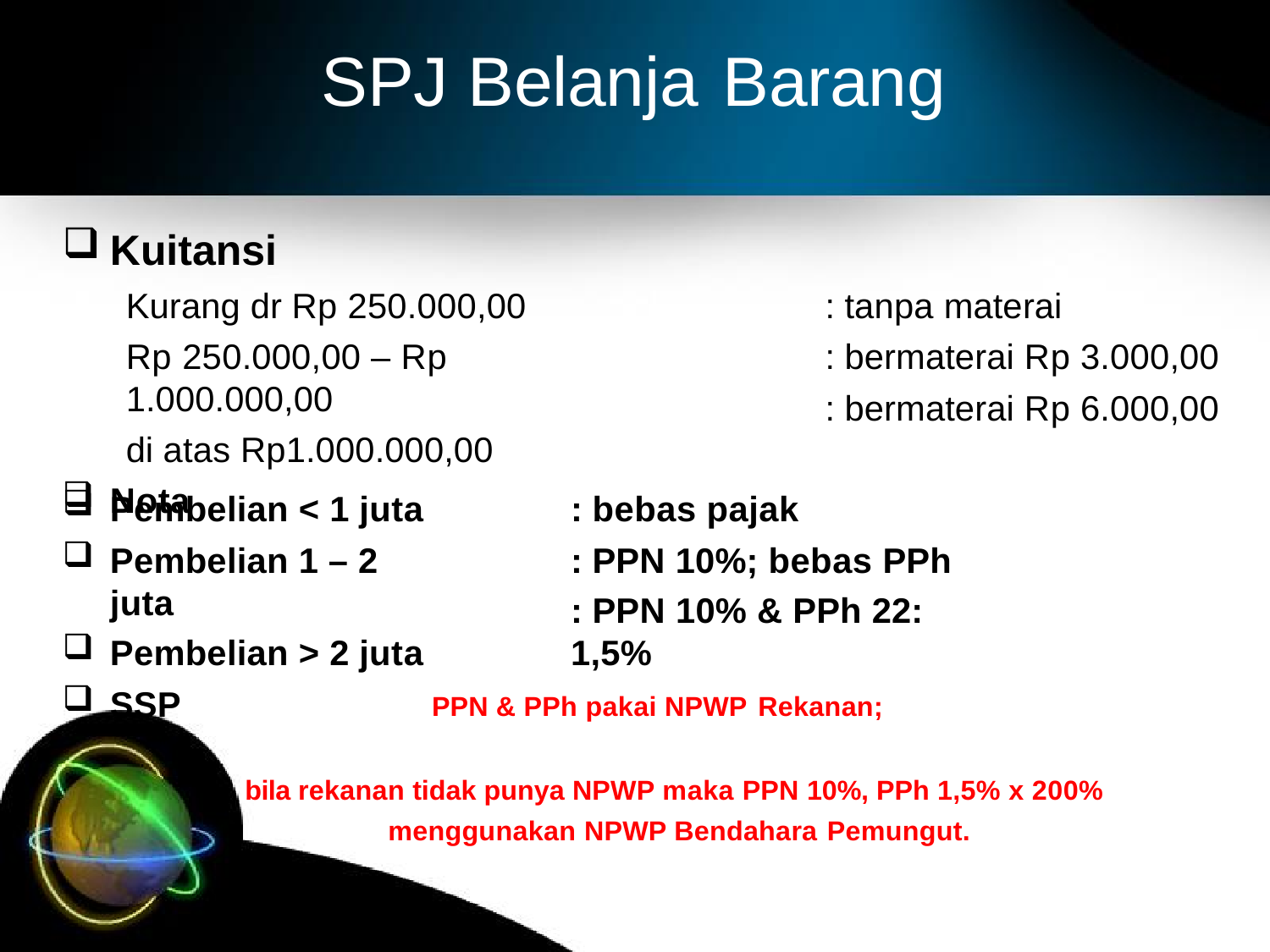

# SPJ Belanja Barang
Kuitansi
Kurang dr Rp 250.000,00
Rp 250.000,00 – Rp 1.000.000,00
di atas Rp1.000.000,00
Nota
: tanpa materai
: bermaterai Rp 3.000,00
: bermaterai Rp 6.000,00
Pembelian < 1 juta
Pembelian 1 – 2 juta
Pembelian > 2 juta
SSP
: bebas pajak
: PPN 10%; bebas PPh
: PPN 10% & PPh 22: 1,5%
PPN & PPh pakai NPWP Rekanan;

bila rekanan tidak punya NPWP maka PPN 10%, PPh 1,5% x 200%  menggunakan NPWP Bendahara Pemungut.